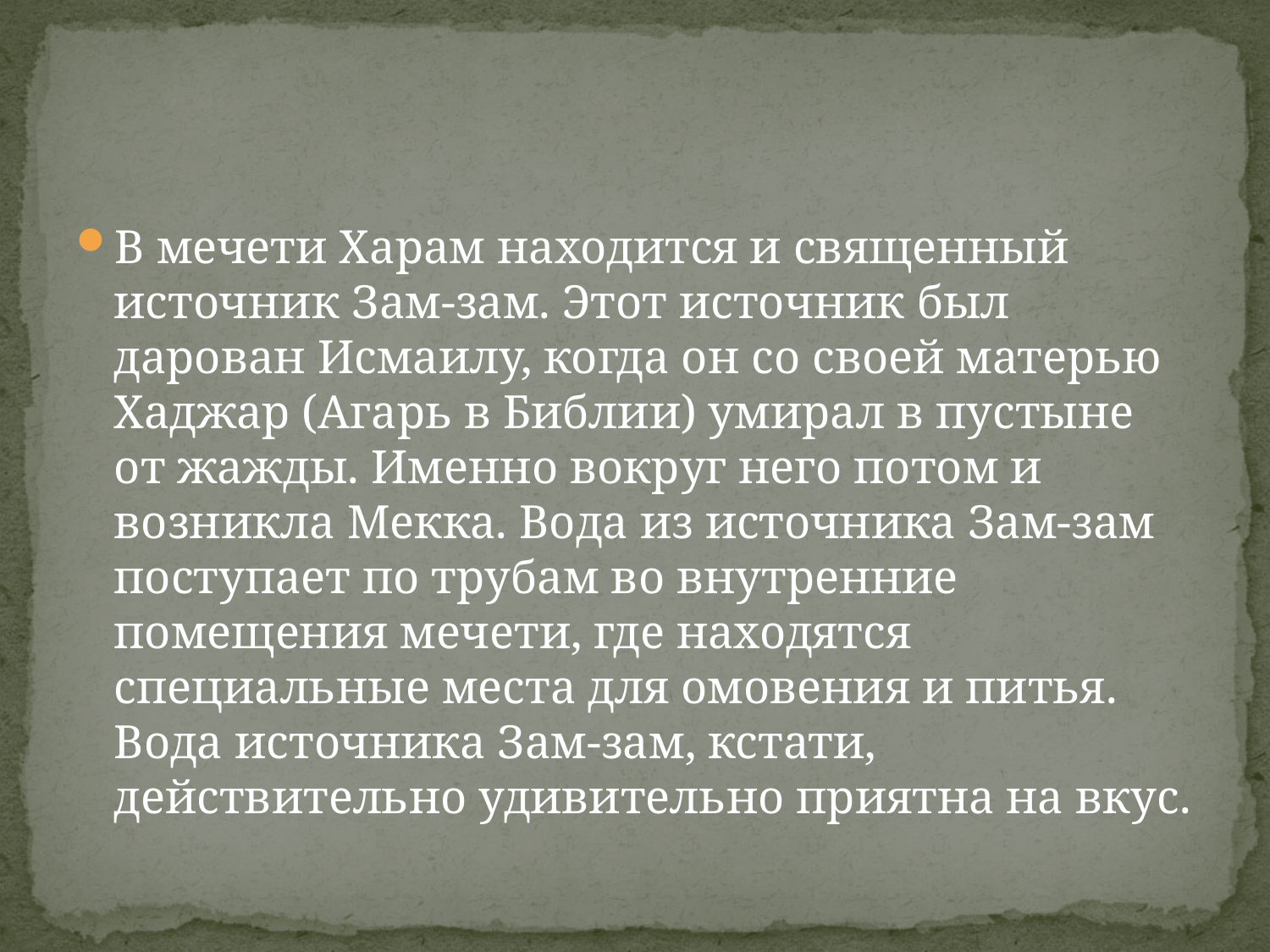

В мечети Харам находится и священный источник Зам-зам. Этот источник был дарован Исмаилу, когда он со своей матерью Хаджар (Агарь в Библии) умирал в пустыне от жажды. Именно вокруг него потом и возникла Мекка. Вода из источника Зам-зам поступает по трубам во внутренние помещения мечети, где находятся специальные места для омовения и питья. Вода источника Зам-зам, кстати, действительно удивительно приятна на вкус.